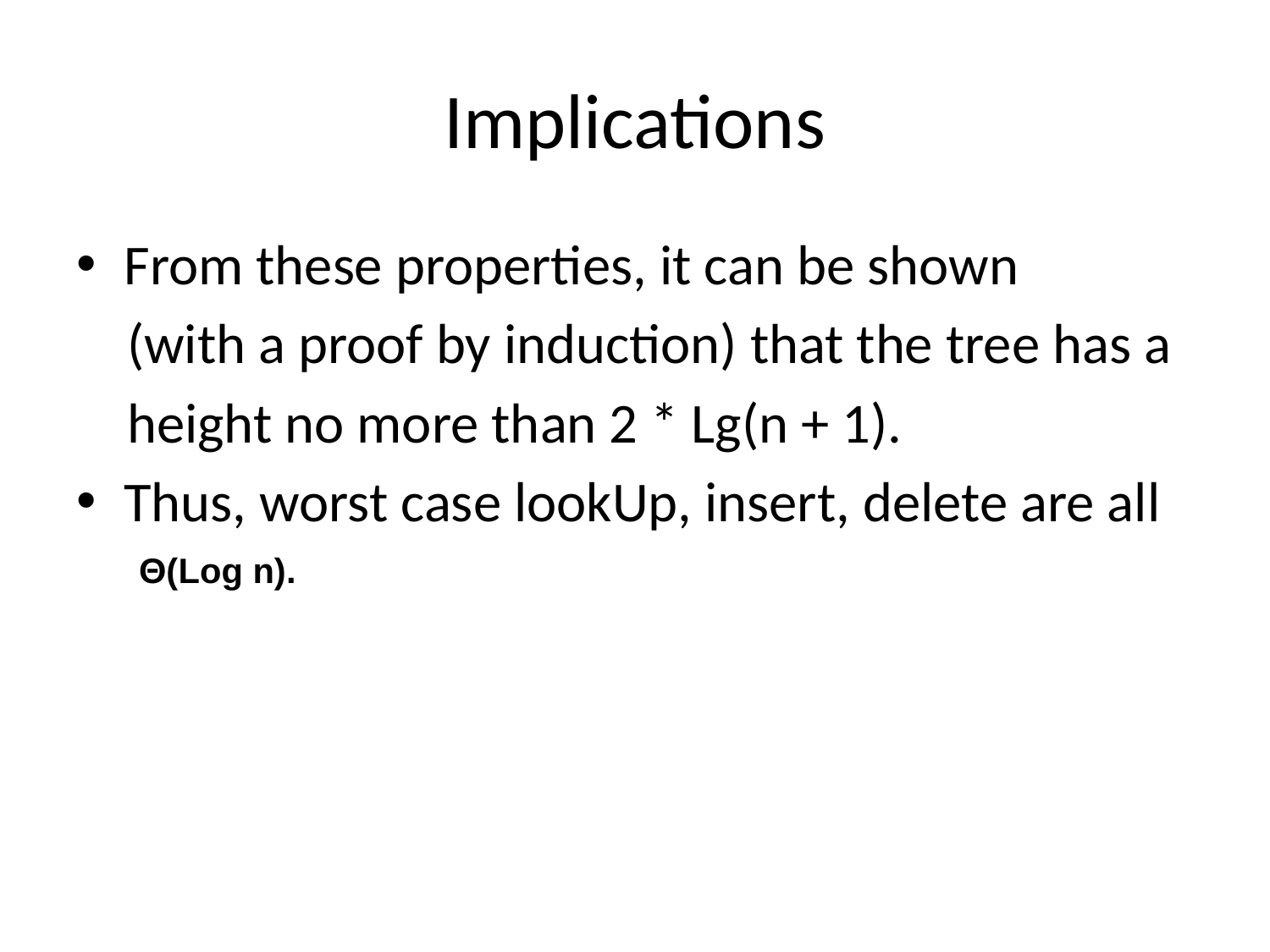

# Implications
From these properties, it can be shown
    (with a proof by induction) that the tree has a
    height no more than 2 * Lg(n + 1).
Thus, worst case lookUp, insert, delete are all
Θ(Log n).